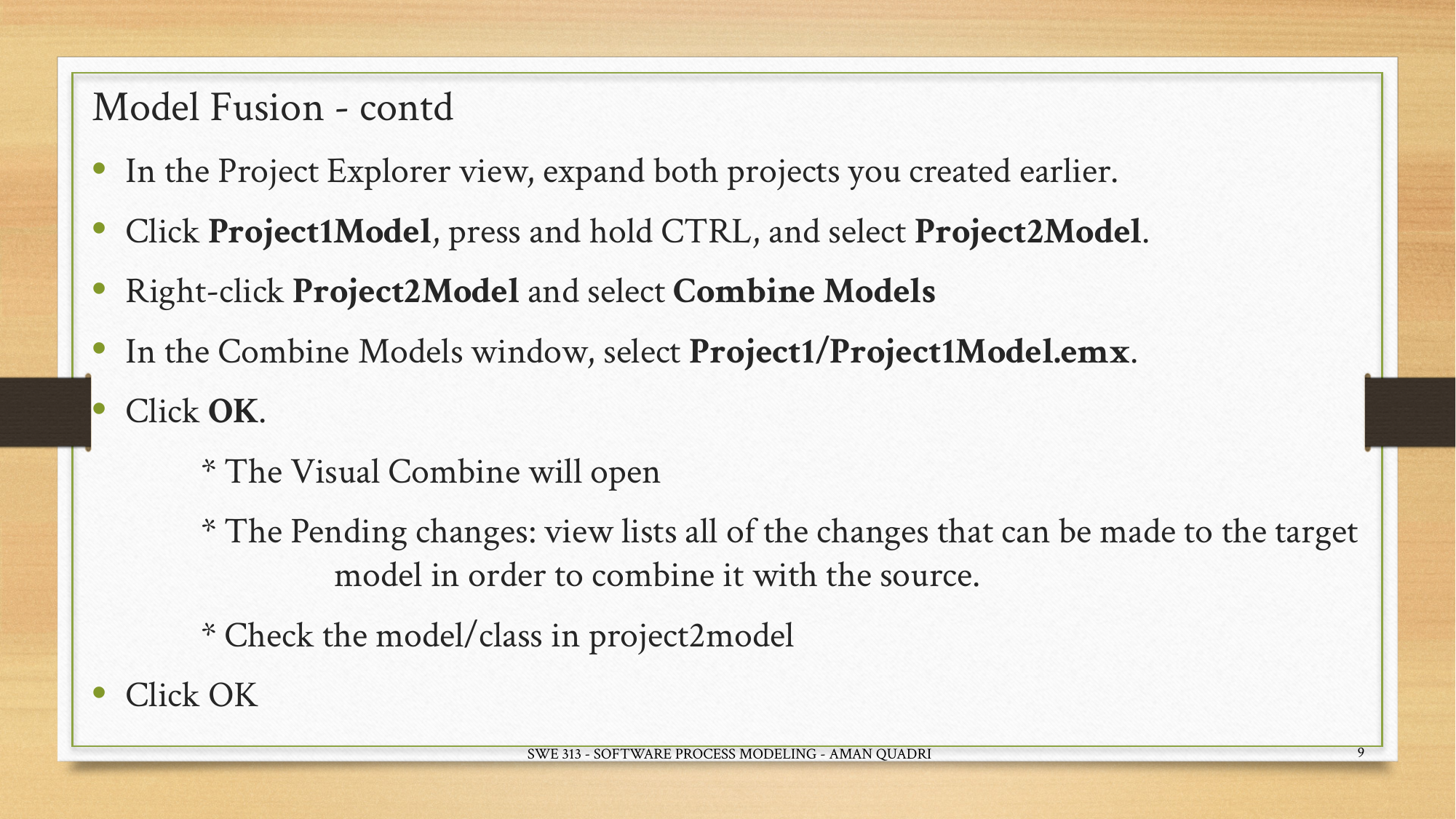

# Model Fusion - contd
In the Project Explorer view, expand both projects you created earlier.
Click Project1Model, press and hold CTRL, and select Project2Model.
Right-click Project2Model and select Combine Models
In the Combine Models window, select Project1/Project1Model.emx.
Click OK.
	* The Visual Combine will open
	* The Pending changes: view lists all of the changes that can be made to the target 	  	   model in order to combine it with the source.
	* Check the model/class in project2model
Click OK
9
SWE 313 - SOFTWARE PROCESS MODELING - AMAN QUADRI